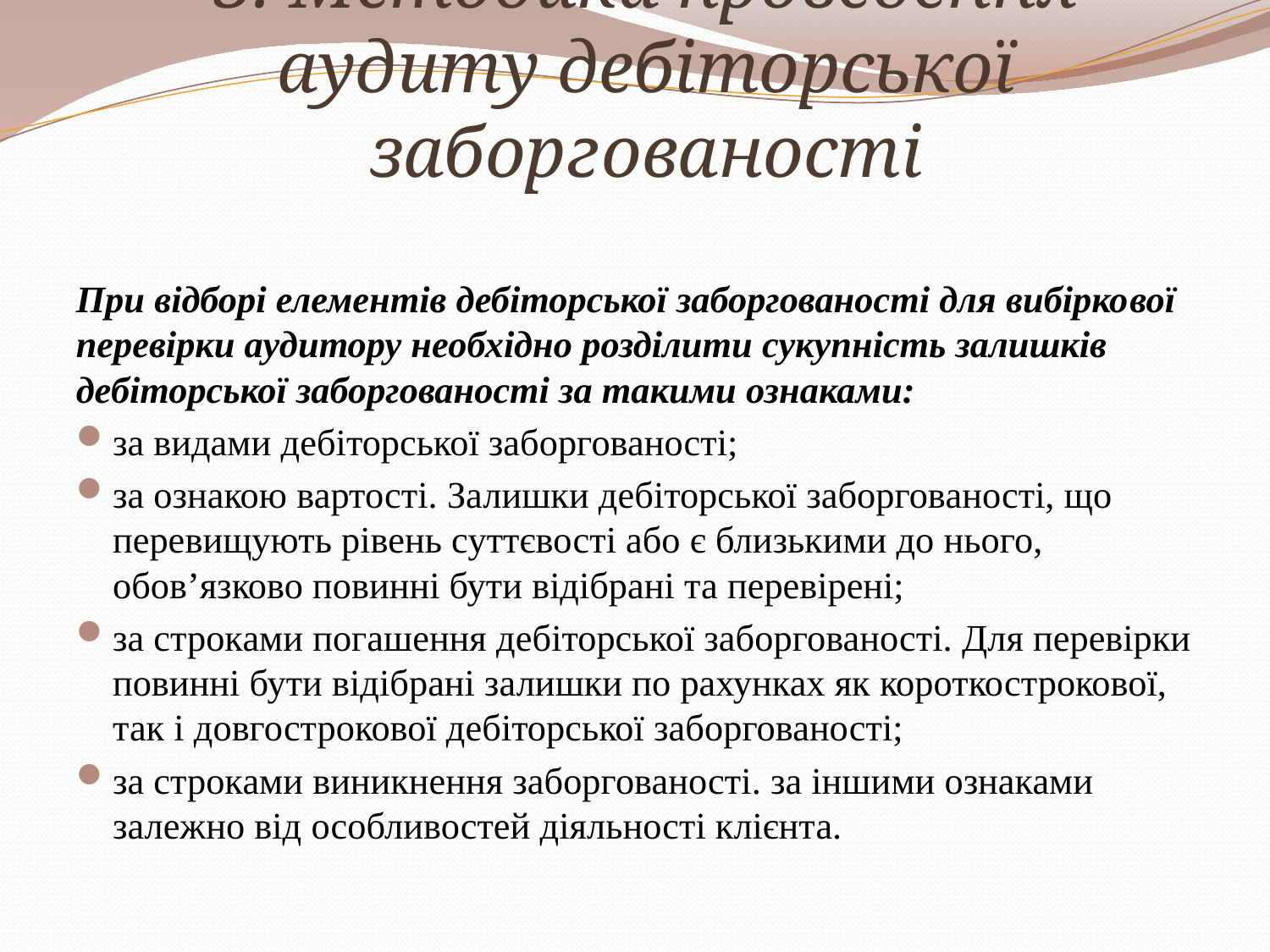

# 3. Методика проведення аудиту дебіторської заборгованості
При відборі елементів дебіторської заборгованості для вибірко­вої перевірки аудитору необхідно розділити сукупність залишків дебіторської заборгованості за такими ознаками:
за видами дебіторської заборгованості;
за ознакою вартості. Залишки дебіторської заборгованості, що пере­вищують рівень суттєвості або є близькими до нього, обов’язково повинні бути відібрані та перевірені;
за строками погашення дебіторської заборгованості. Для перевірки повинні бути відібрані залишки по рахунках як короткострокової, так і довгострокової дебіторської заборгованості;
за строками виникнення заборгованості. за іншими ознаками залежно від особливостей діяльності клієнта.